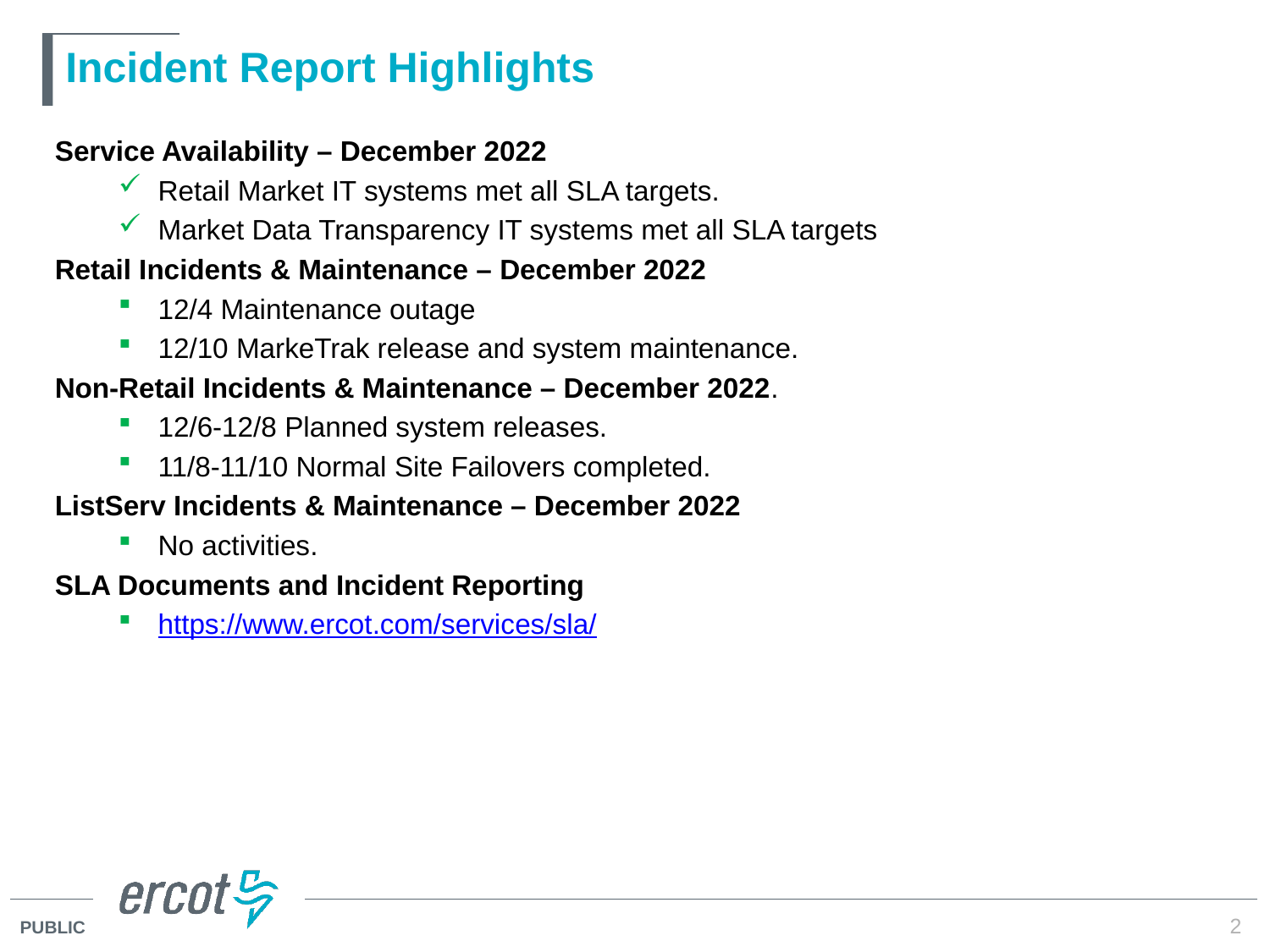

# Incident Report Highlights
Service Availability – December 2022
Retail Market IT systems met all SLA targets.
Market Data Transparency IT systems met all SLA targets
Retail Incidents & Maintenance – December 2022
12/4 Maintenance outage
12/10 MarkeTrak release and system maintenance.
Non-Retail Incidents & Maintenance – December 2022.
12/6-12/8 Planned system releases.
11/8-11/10 Normal Site Failovers completed.
ListServ Incidents & Maintenance – December 2022
No activities.
SLA Documents and Incident Reporting
https://www.ercot.com/services/sla/

2